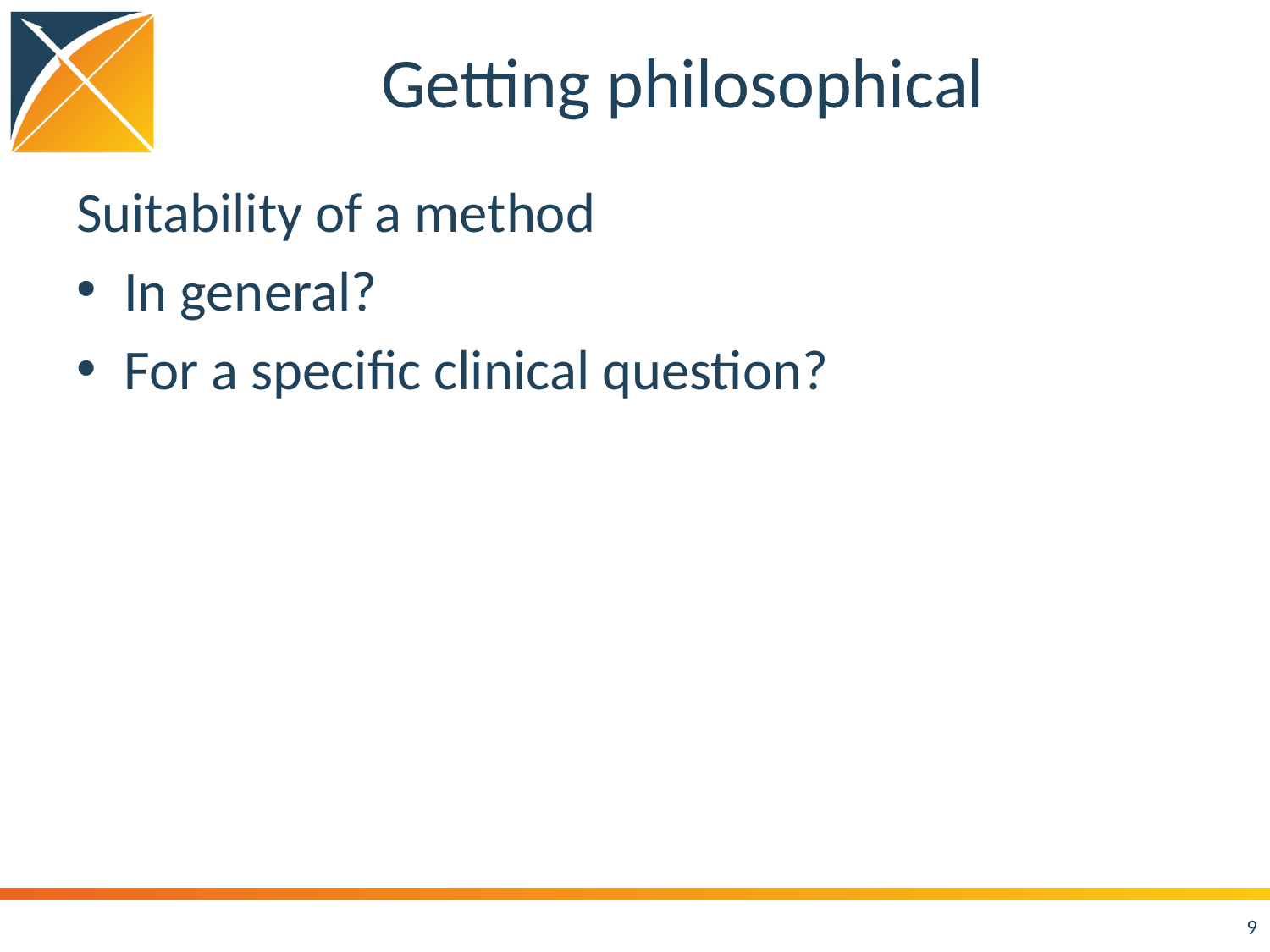

# Getting philosophical
Suitability of a method
In general?
For a specific clinical question?
9